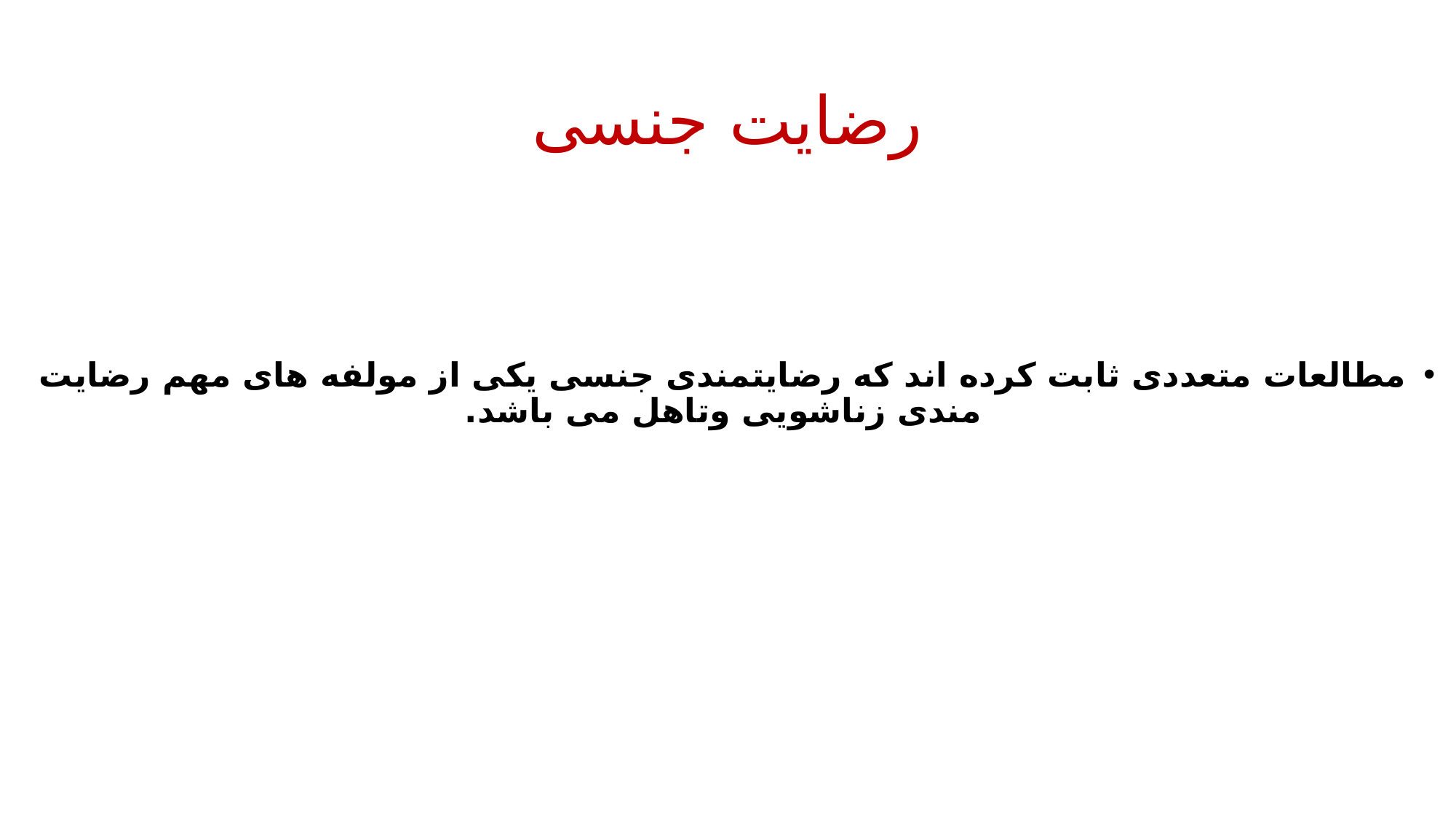

# رضایت جنسی
مطالعات متعددی ثابت کرده اند که رضایتمندی جنسی یکی از مولفه های مهم رضایت مندی زناشویی وتاهل می باشد.